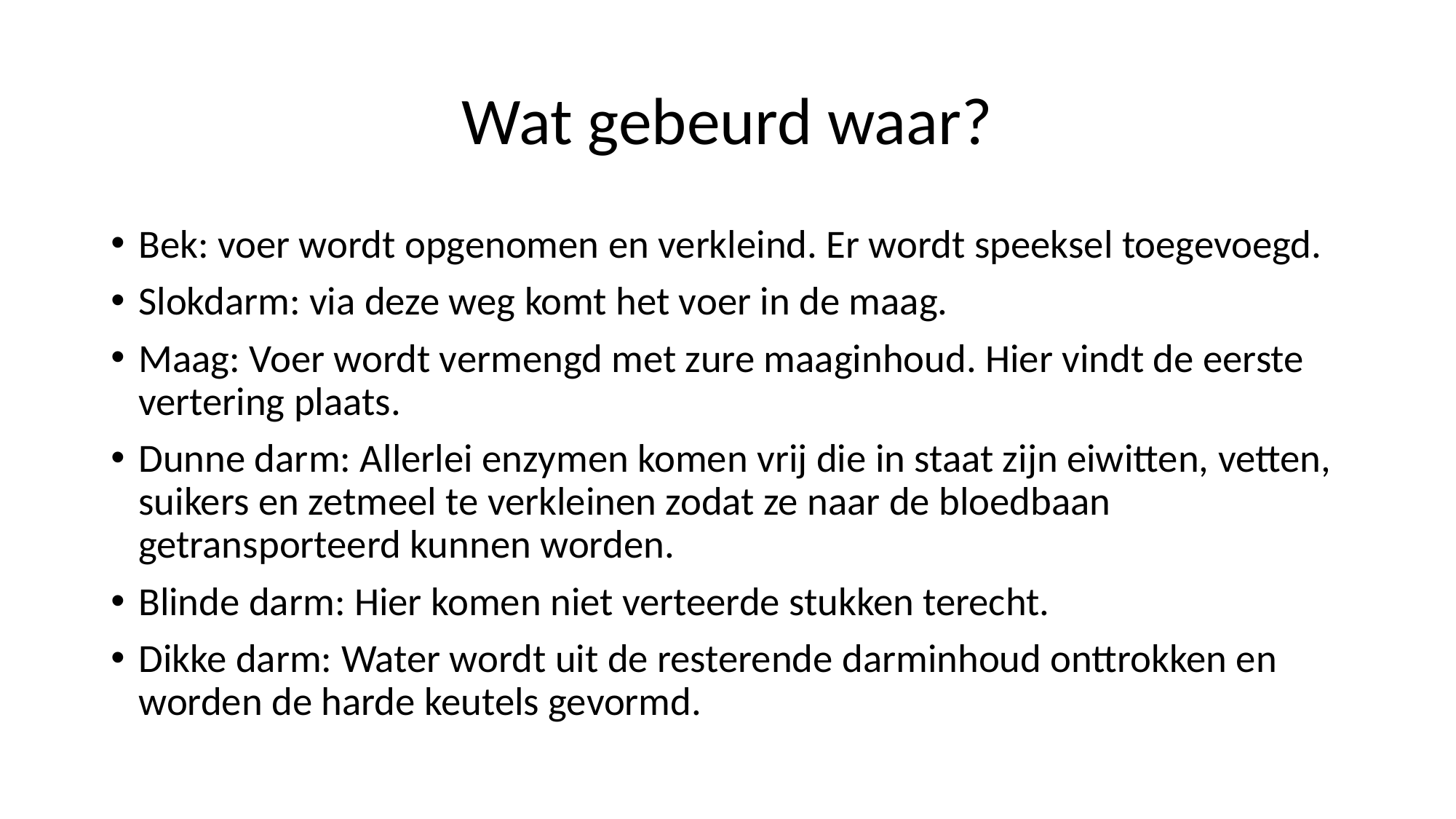

# Wat gebeurd waar?
Bek: voer wordt opgenomen en verkleind. Er wordt speeksel toegevoegd.
Slokdarm: via deze weg komt het voer in de maag.
Maag: Voer wordt vermengd met zure maaginhoud. Hier vindt de eerste vertering plaats.
Dunne darm: Allerlei enzymen komen vrij die in staat zijn eiwitten, vetten, suikers en zetmeel te verkleinen zodat ze naar de bloedbaan getransporteerd kunnen worden.
Blinde darm: Hier komen niet verteerde stukken terecht.
Dikke darm: Water wordt uit de resterende darminhoud onttrokken en worden de harde keutels gevormd.